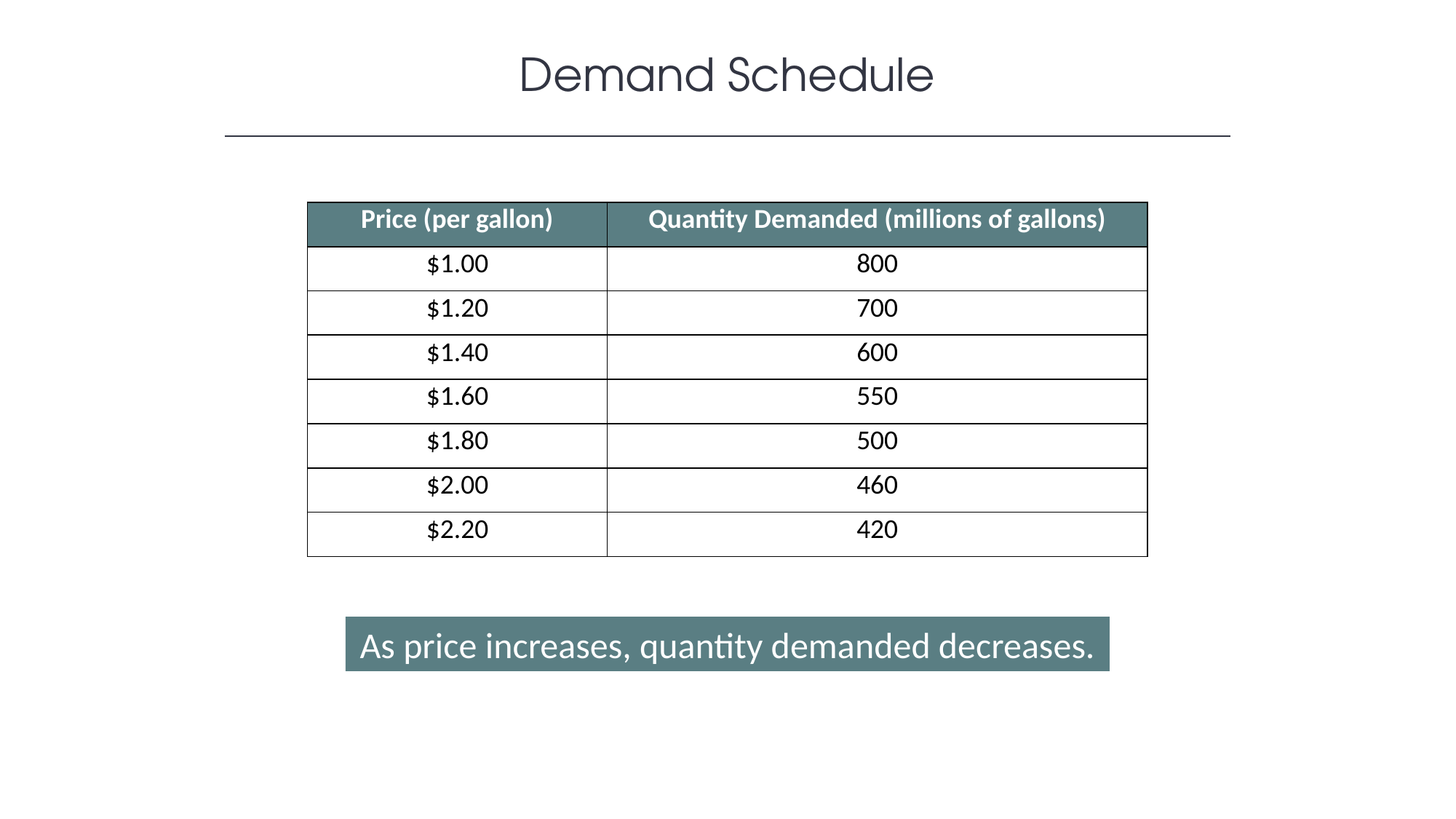

Demand Schedule
| Price (per gallon) | Quantity Demanded (millions of gallons) |
| --- | --- |
| $1.00 | 800 |
| $1.20 | 700 |
| $1.40 | 600 |
| $1.60 | 550 |
| $1.80 | 500 |
| $2.00 | 460 |
| $2.20 | 420 |
As price increases, quantity demanded decreases.